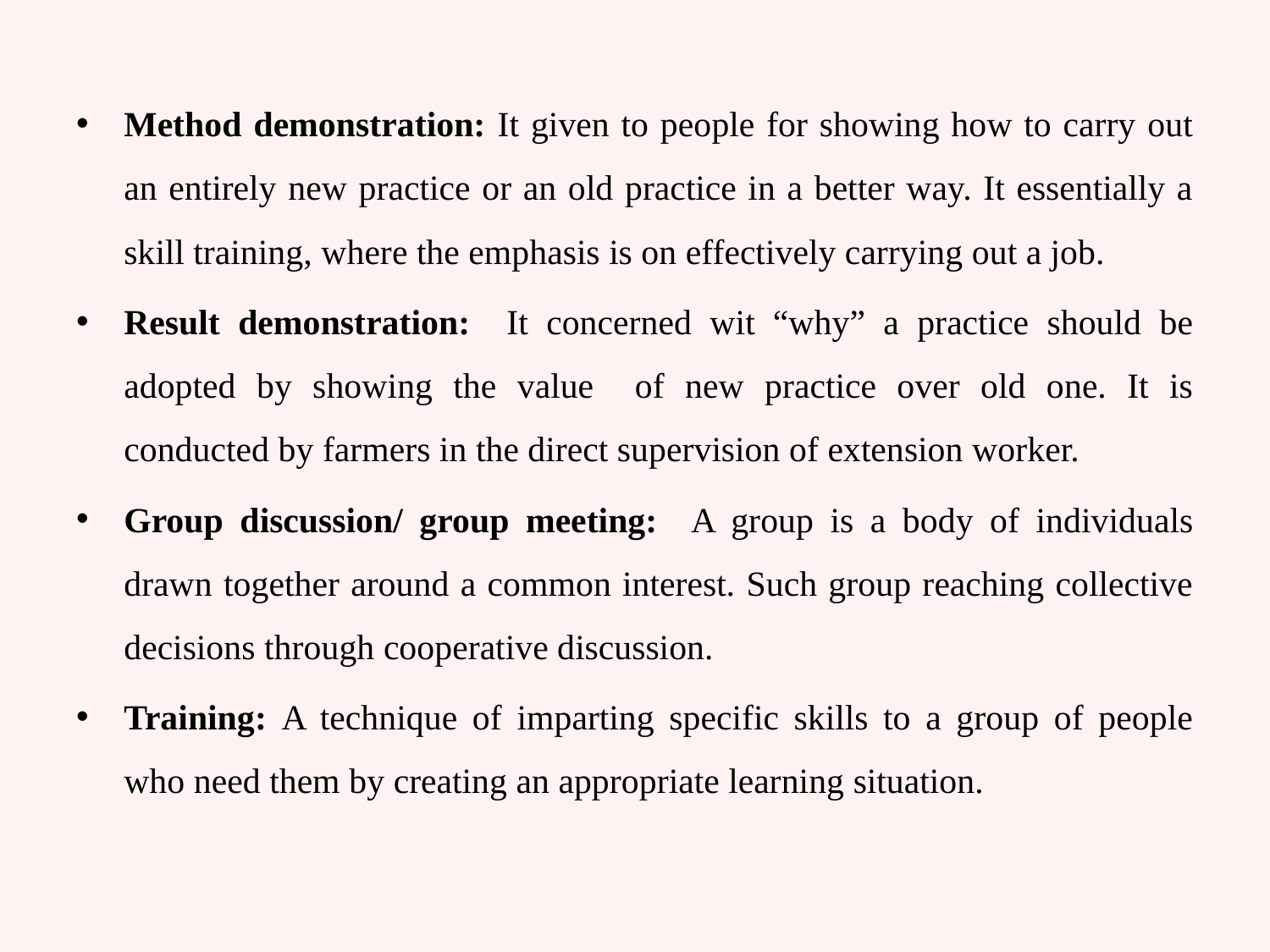

Method demonstration: It given to people for showing how to carry out an entirely new practice or an old practice in a better way. It essentially a skill training, where the emphasis is on effectively carrying out a job.
Result demonstration:  It concerned wit “why” a practice should be adopted by showing the value  of new practice over old one. It is conducted by farmers in the direct supervision of extension worker.
Group discussion/ group meeting:  A group is a body of individuals drawn together around a common interest. Such group reaching collective decisions through cooperative discussion.
Training: A technique of imparting specific skills to a group of people who need them by creating an appropriate learning situation.